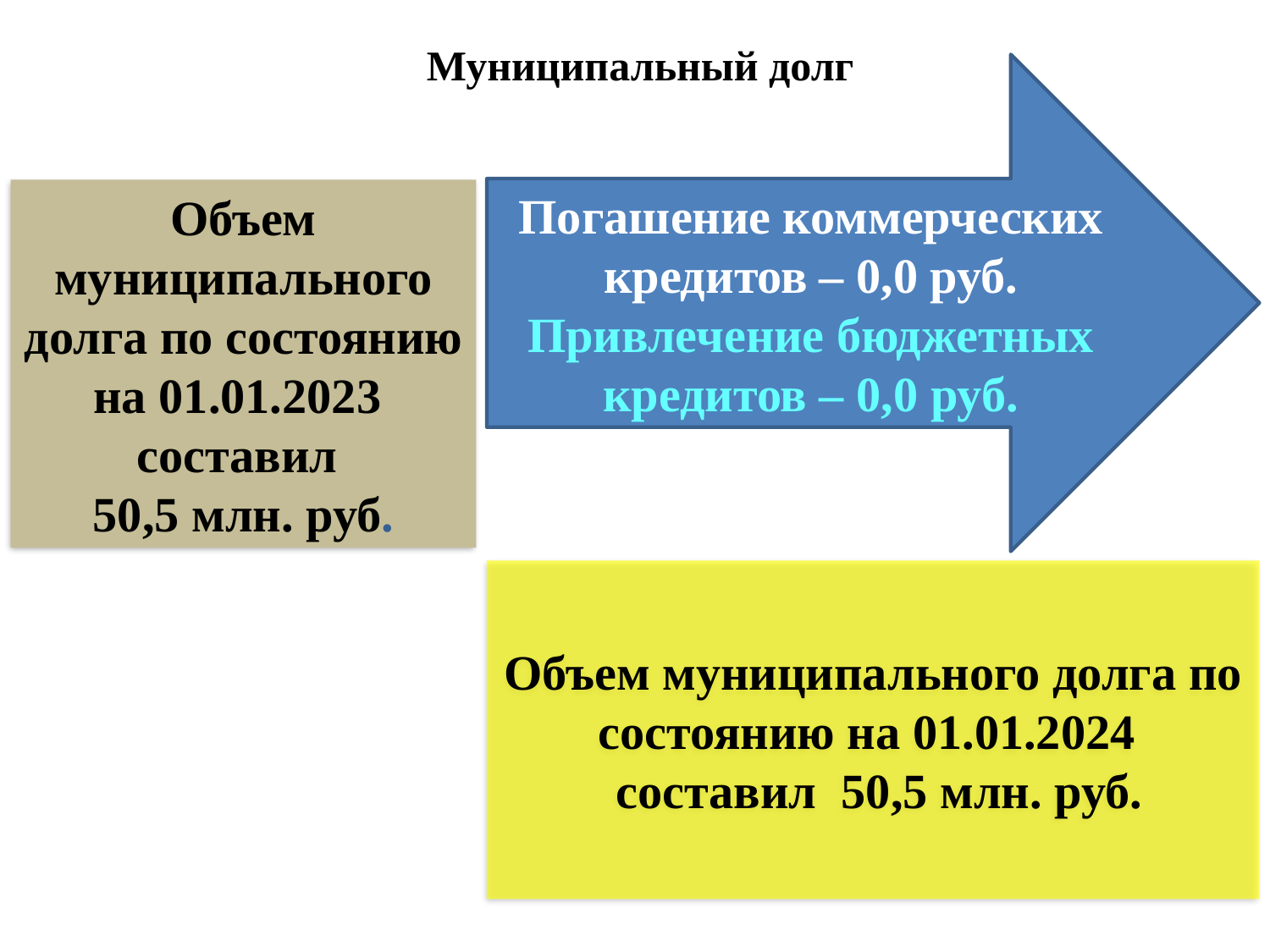

# Муниципальный долг
Погашение коммерческих кредитов – 0,0 руб.
Привлечение бюджетных кредитов – 0,0 руб.
Объем муниципального долга по состоянию на 01.01.2023  составил
50,5 млн. руб.
Объем муниципального долга по состоянию на 01.01.2024
 составил  50,5 млн. руб.